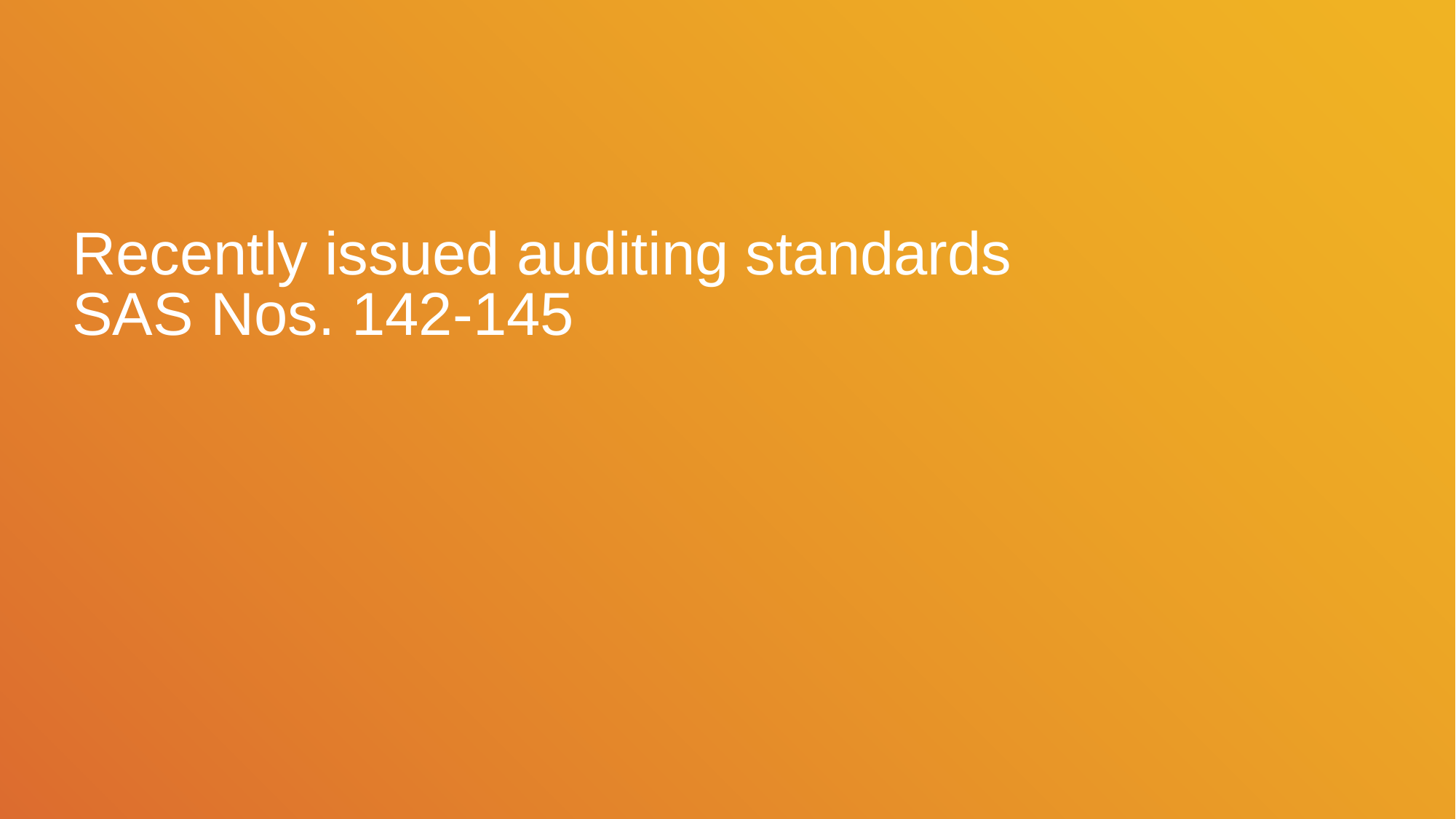

# Recently issued auditing standards SAS Nos. 142-145